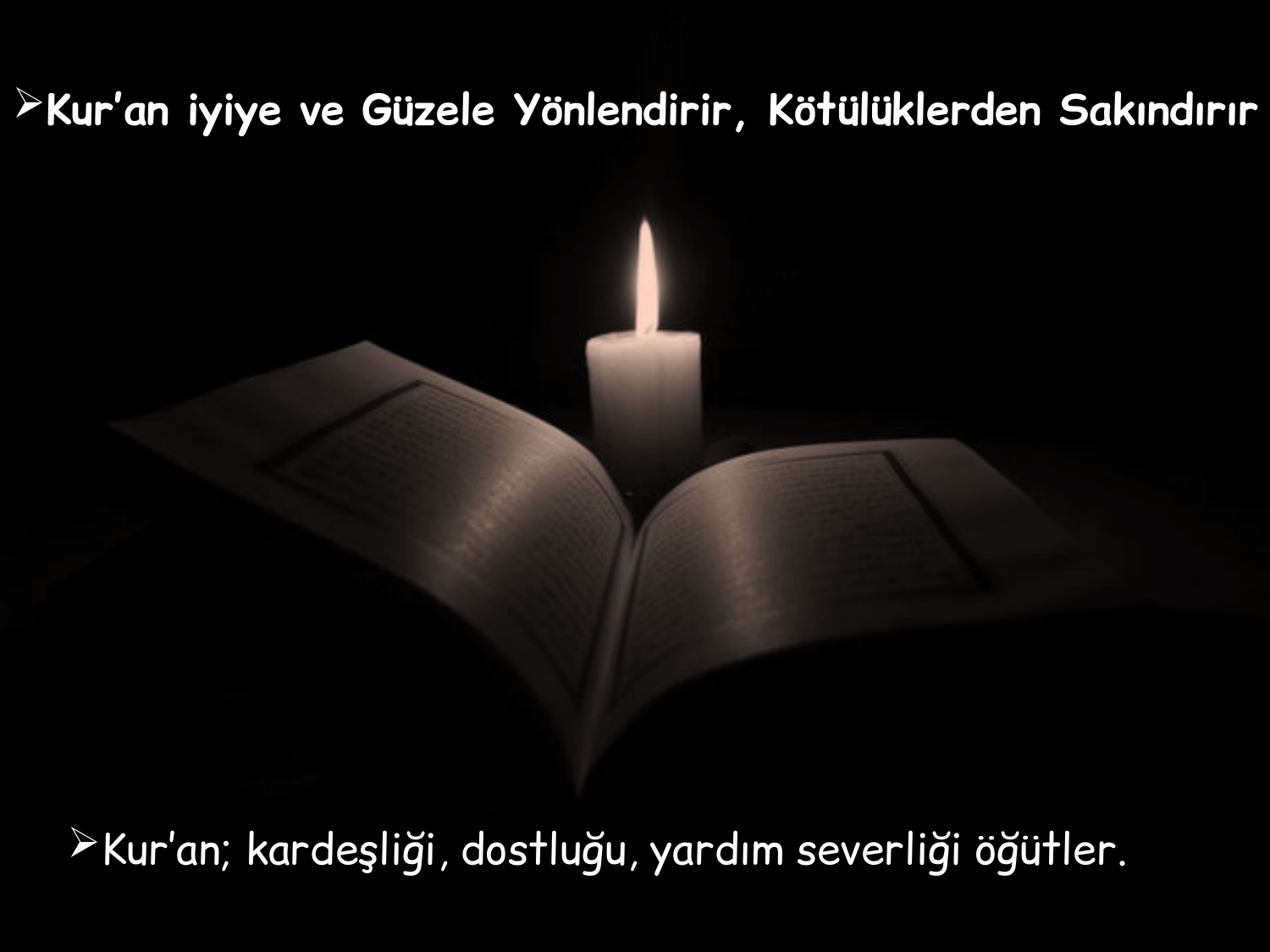

Kur’an, insanları karanlıktan aydınlığa çıkarır ve insanlara inanç, ibadet ve ahlak konularında sorumluluklarını hatırlatır.
Kur’an iyiye ve Güzele Yönlendirir, Kötülüklerden Sakındırır
Kur’an; kardeşliği, dostluğu, yardım severliği öğütler.